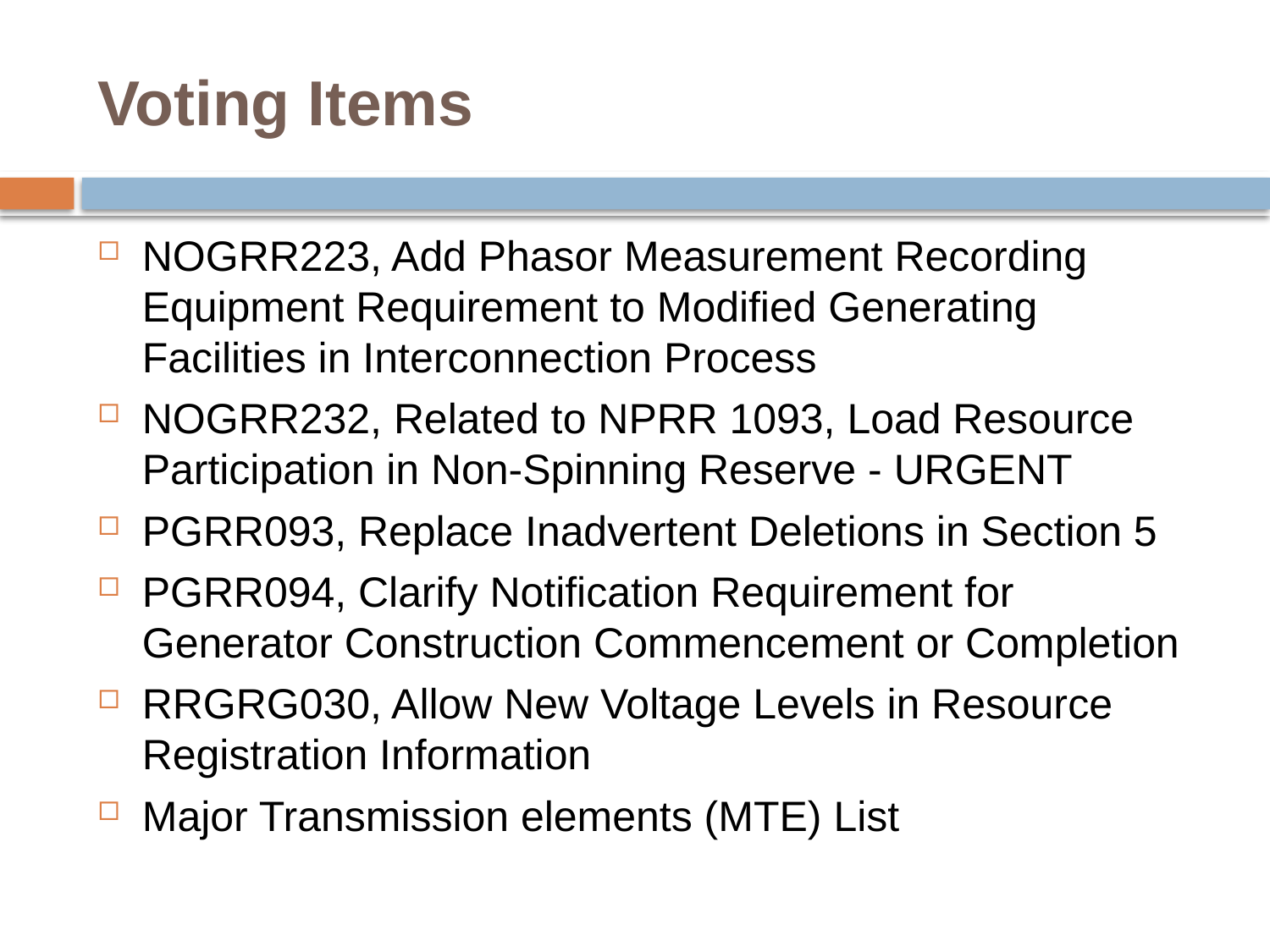

# Voting Items
NOGRR223, Add Phasor Measurement Recording Equipment Requirement to Modified Generating Facilities in Interconnection Process
NOGRR232, Related to NPRR 1093, Load Resource Participation in Non-Spinning Reserve - URGENT
PGRR093, Replace Inadvertent Deletions in Section 5
PGRR094, Clarify Notification Requirement for Generator Construction Commencement or Completion
RRGRG030, Allow New Voltage Levels in Resource Registration Information
Major Transmission elements (MTE) List